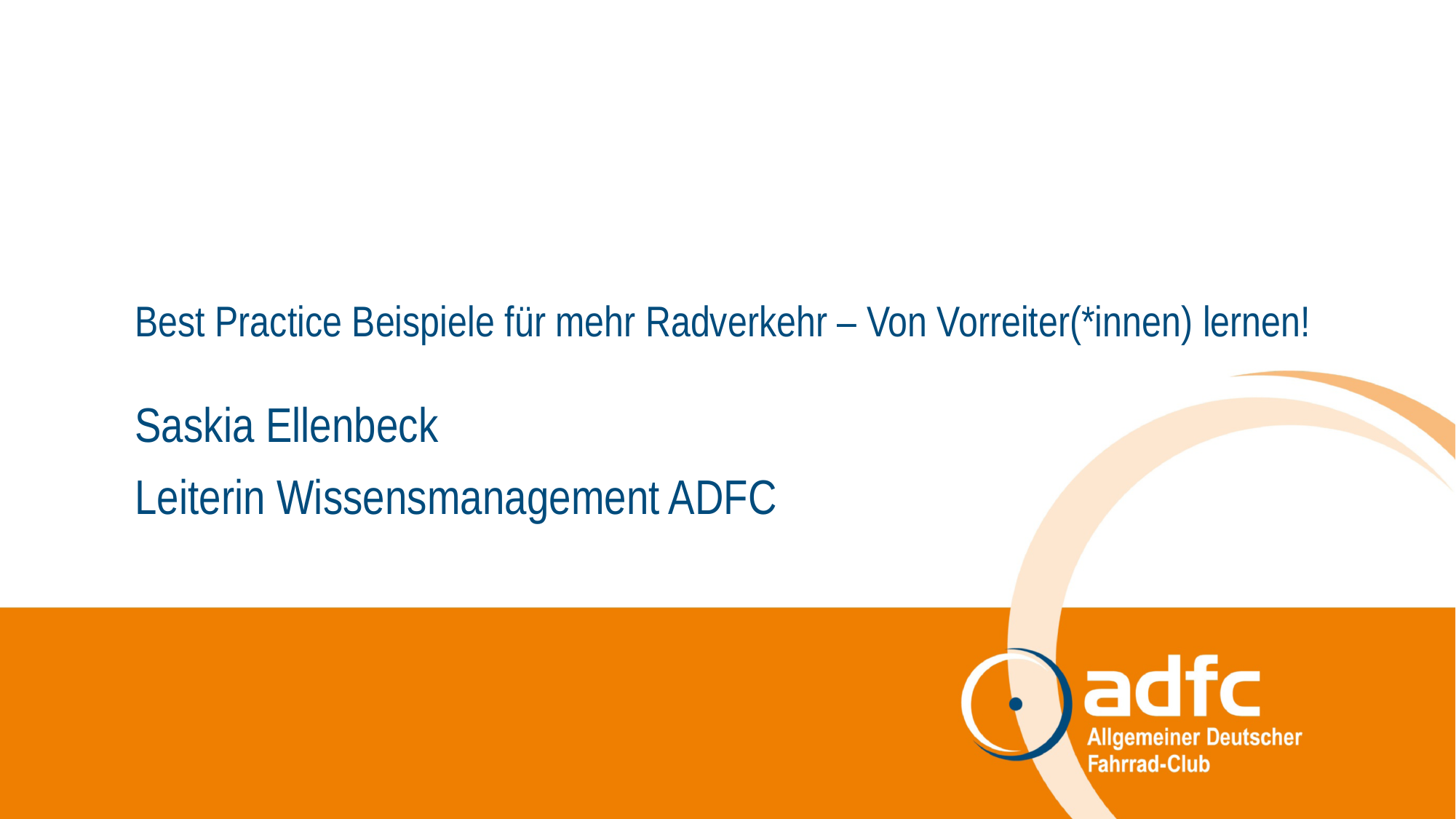

# Best Practice Beispiele für mehr Radverkehr – Von Vorreiter(*innen) lernen!
Saskia Ellenbeck
Leiterin Wissensmanagement ADFC